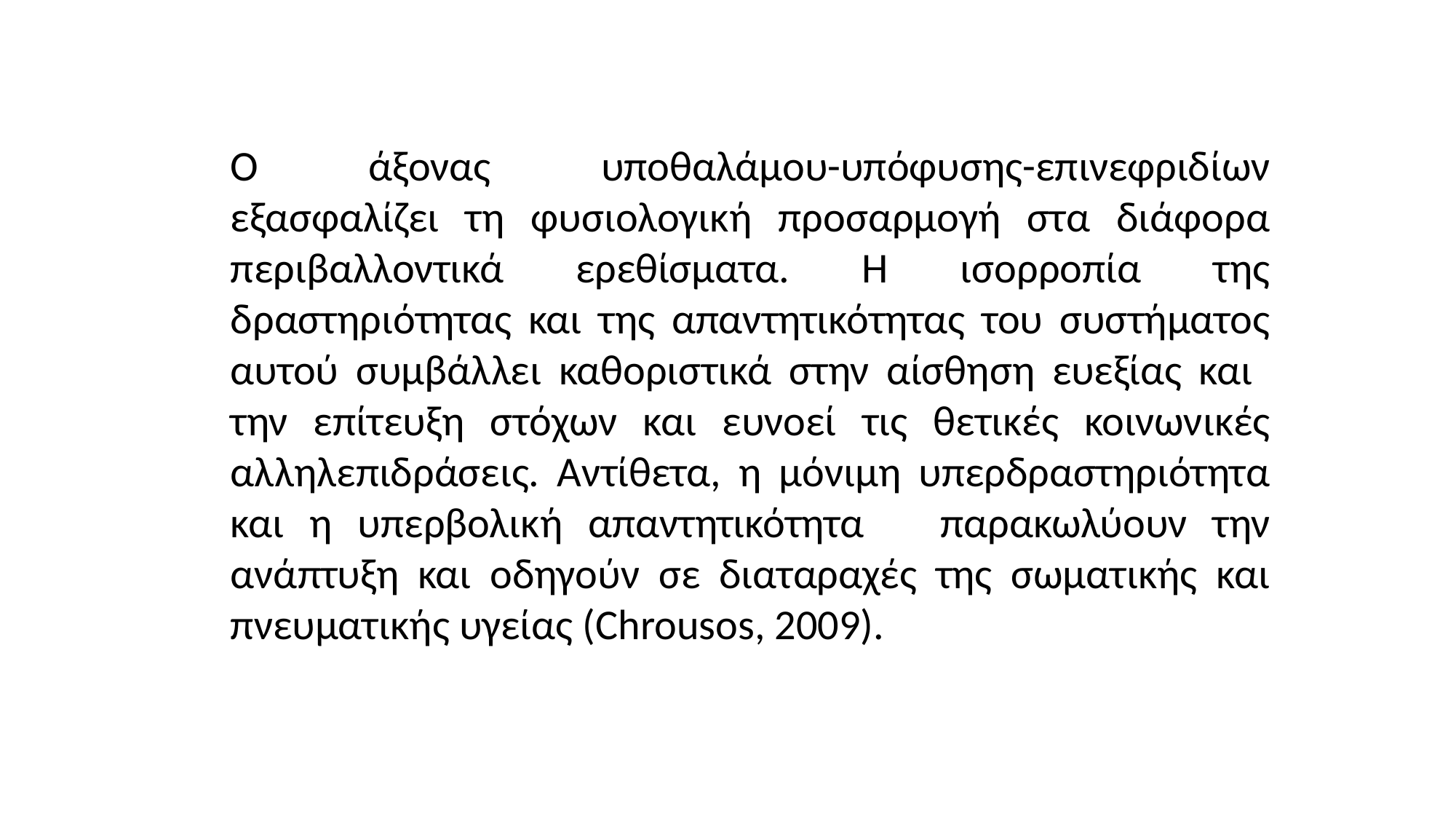

Ο άξονας υποθαλάμου-υπόφυσης-επινεφριδίων εξασφαλίζει τη φυσιολογική προσαρμογή στα διάφορα περιβαλλοντικά ερεθίσματα. Η ισορροπία της δραστηριότητας και της απαντητικότητας του συστήματος αυτού συμβάλλει καθοριστικά στην αίσθηση ευεξίας και  την επίτευξη στόχων και ευνοεί τις θετικές κοινωνικές αλληλεπιδράσεις. Αντίθετα, η μόνιμη υπερδραστηριότητα και η υπερβολική απαντητικότητα   παρακωλύουν την ανάπτυξη και οδηγούν σε διαταραχές της σωματικής και πνευματικής υγείας (Chrousos, 2009).